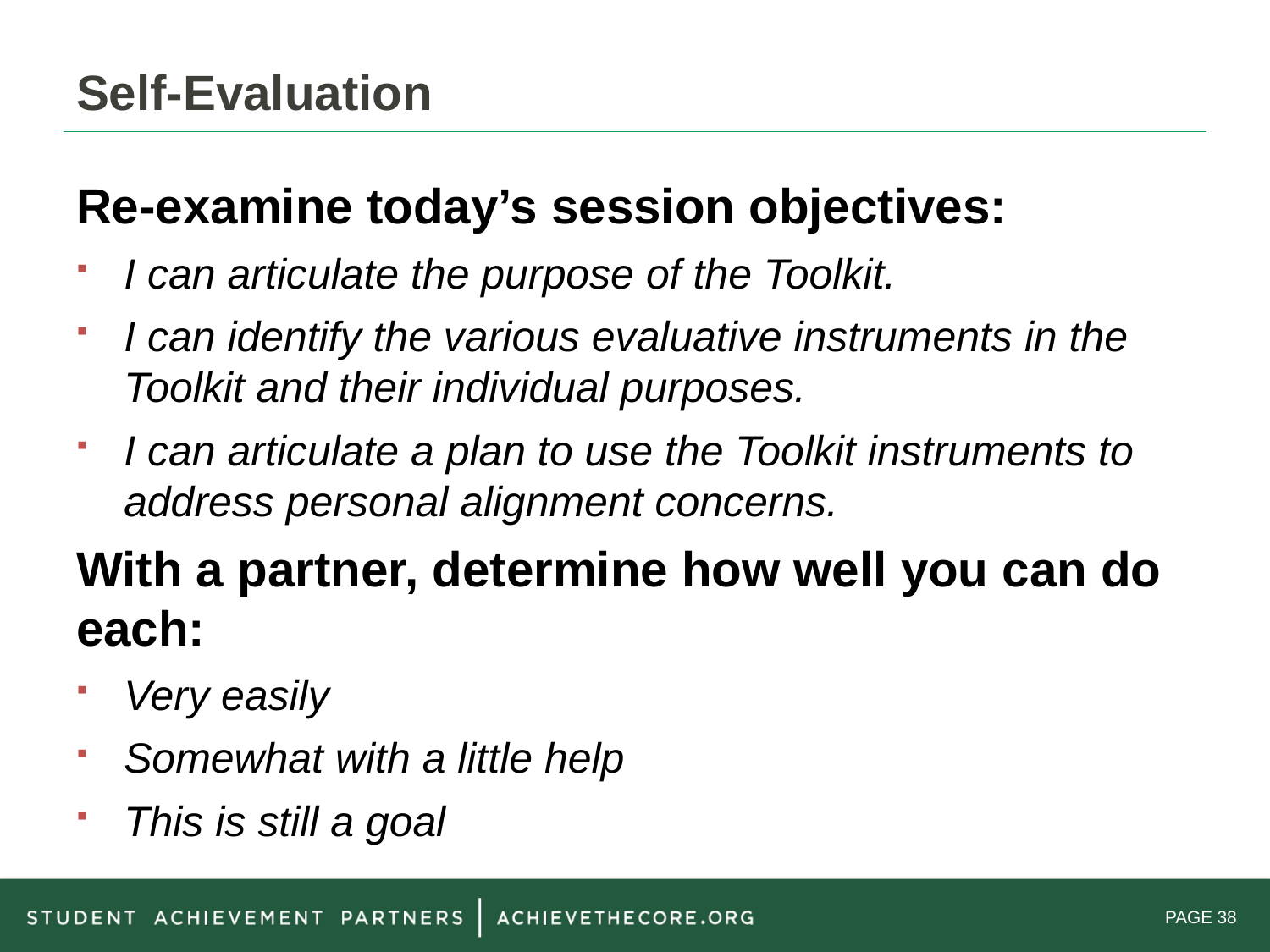

# Self-Evaluation
Re-examine today’s session objectives:
I can articulate the purpose of the Toolkit.
I can identify the various evaluative instruments in the Toolkit and their individual purposes.
I can articulate a plan to use the Toolkit instruments to address personal alignment concerns.
With a partner, determine how well you can do each:
Very easily
Somewhat with a little help
This is still a goal